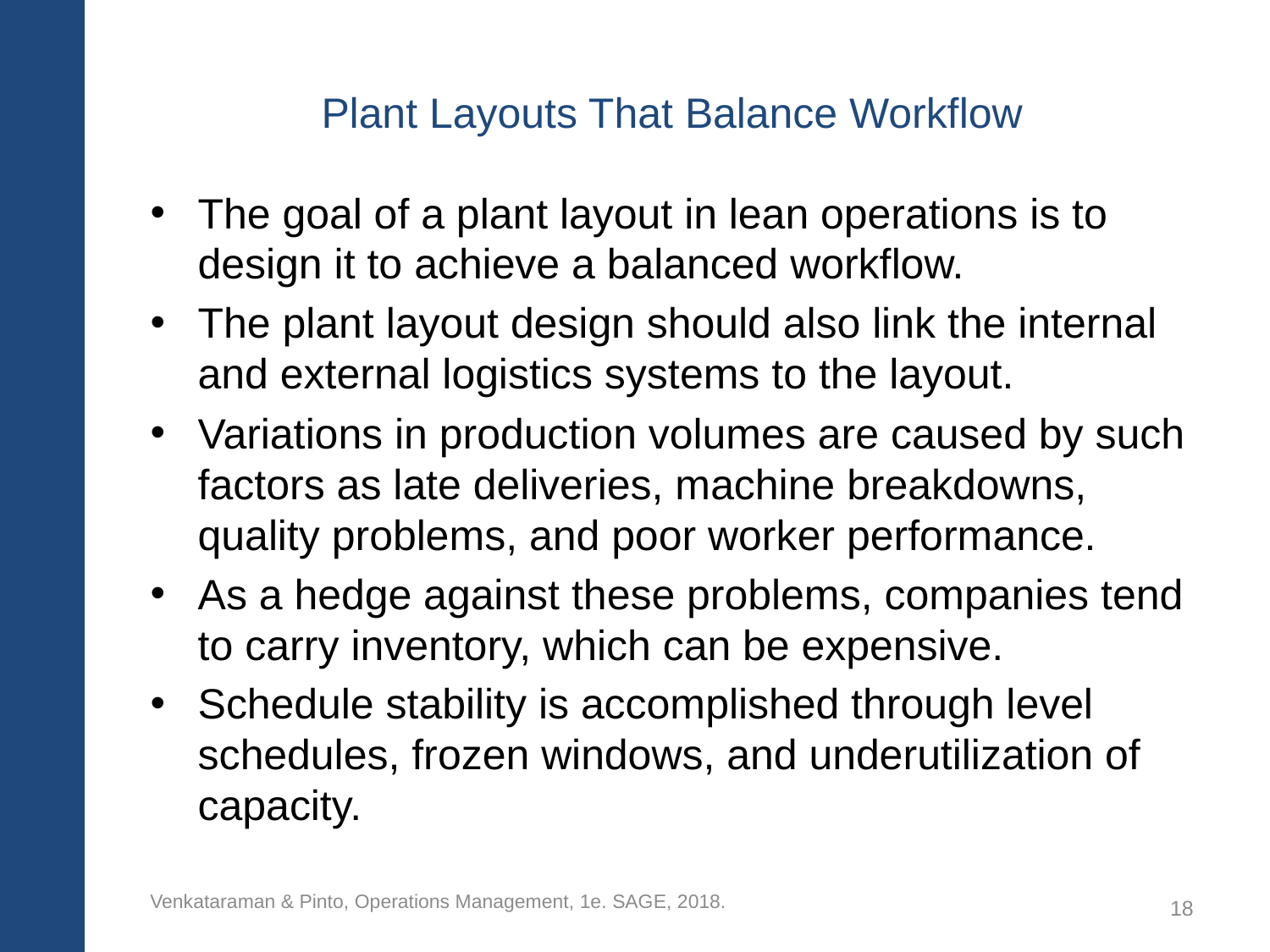

# Plant Layouts That Balance Workflow
The goal of a plant layout in lean operations is to design it to achieve a balanced workflow.
The plant layout design should also link the internal and external logistics systems to the layout.
Variations in production volumes are caused by such factors as late deliveries, machine breakdowns, quality problems, and poor worker performance.
As a hedge against these problems, companies tend to carry inventory, which can be expensive.
Schedule stability is accomplished through level schedules, frozen windows, and underutilization of capacity.
Venkataraman & Pinto, Operations Management, 1e. SAGE, 2018.
18